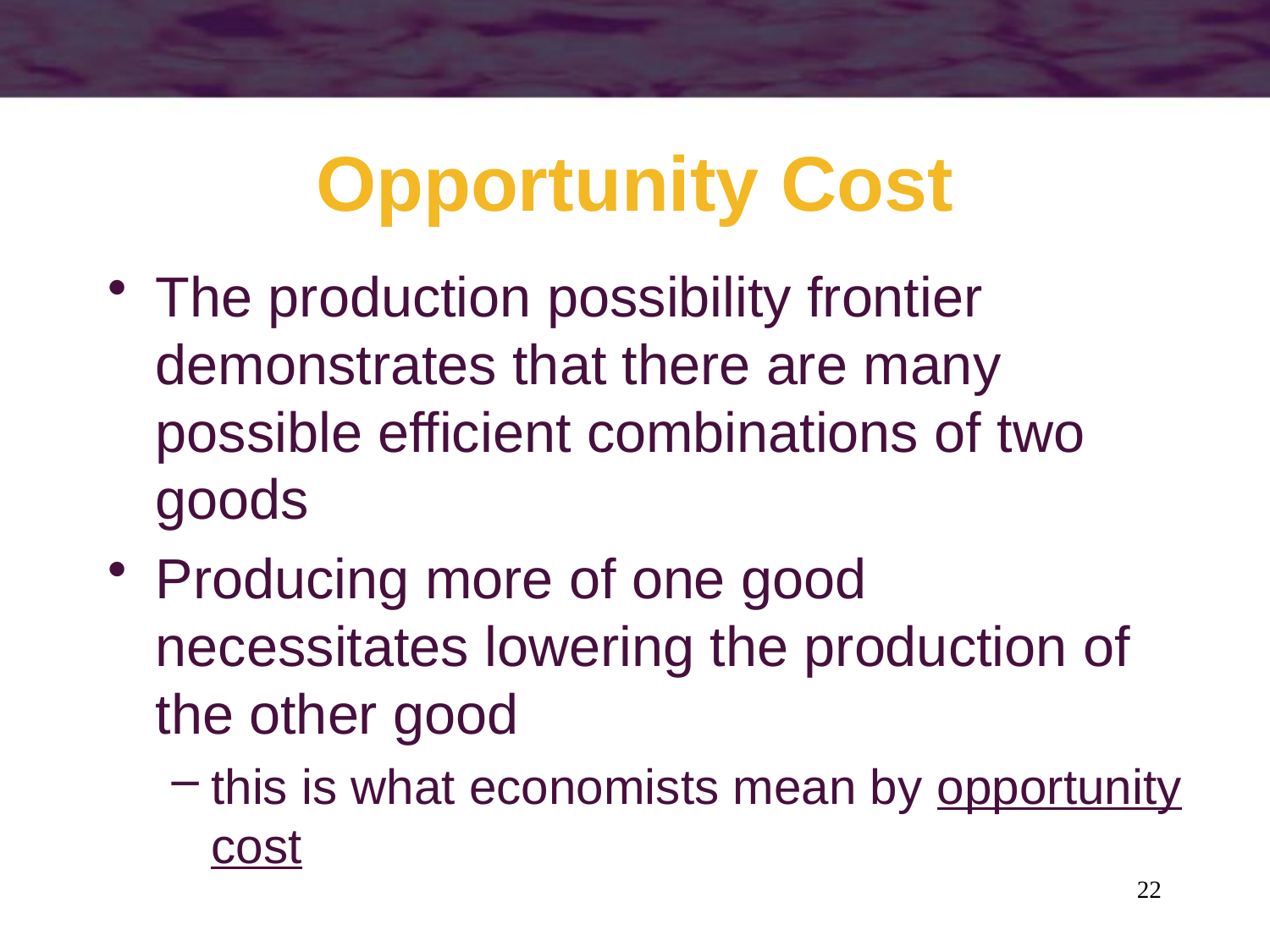

# Opportunity Cost
The production possibility frontier demonstrates that there are many possible efficient combinations of two goods
Producing more of one good necessitates lowering the production of the other good
this is what economists mean by opportunity cost
22